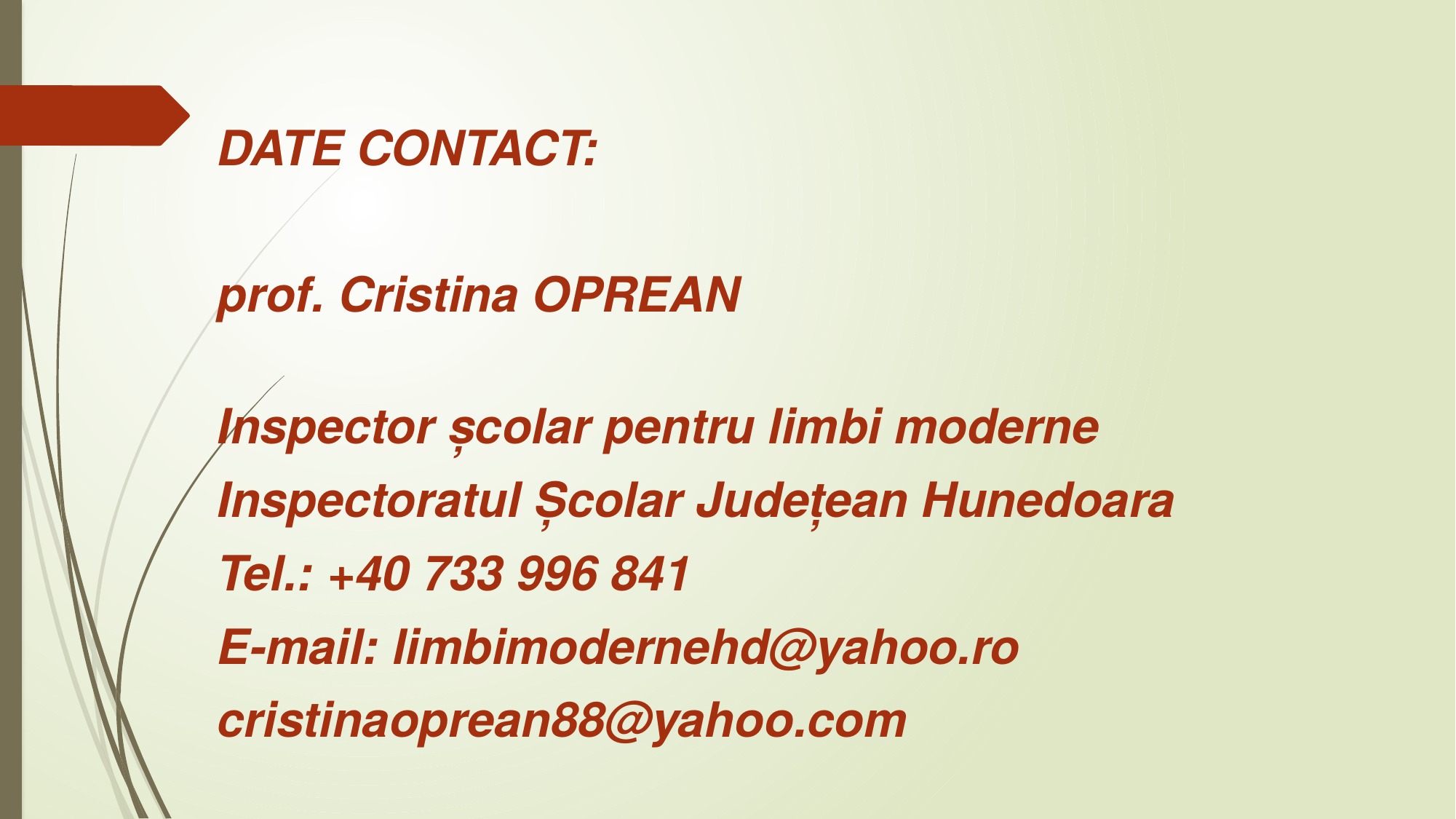

DATE CONTACT:

prof. Cristina OPREAN
Inspector școlar pentru limbi moderne
Inspectoratul Școlar Județean Hunedoara
Tel.: +40 733 996 841
E-mail: limbimodernehd@yahoo.ro
cristinaoprean88@yahoo.com